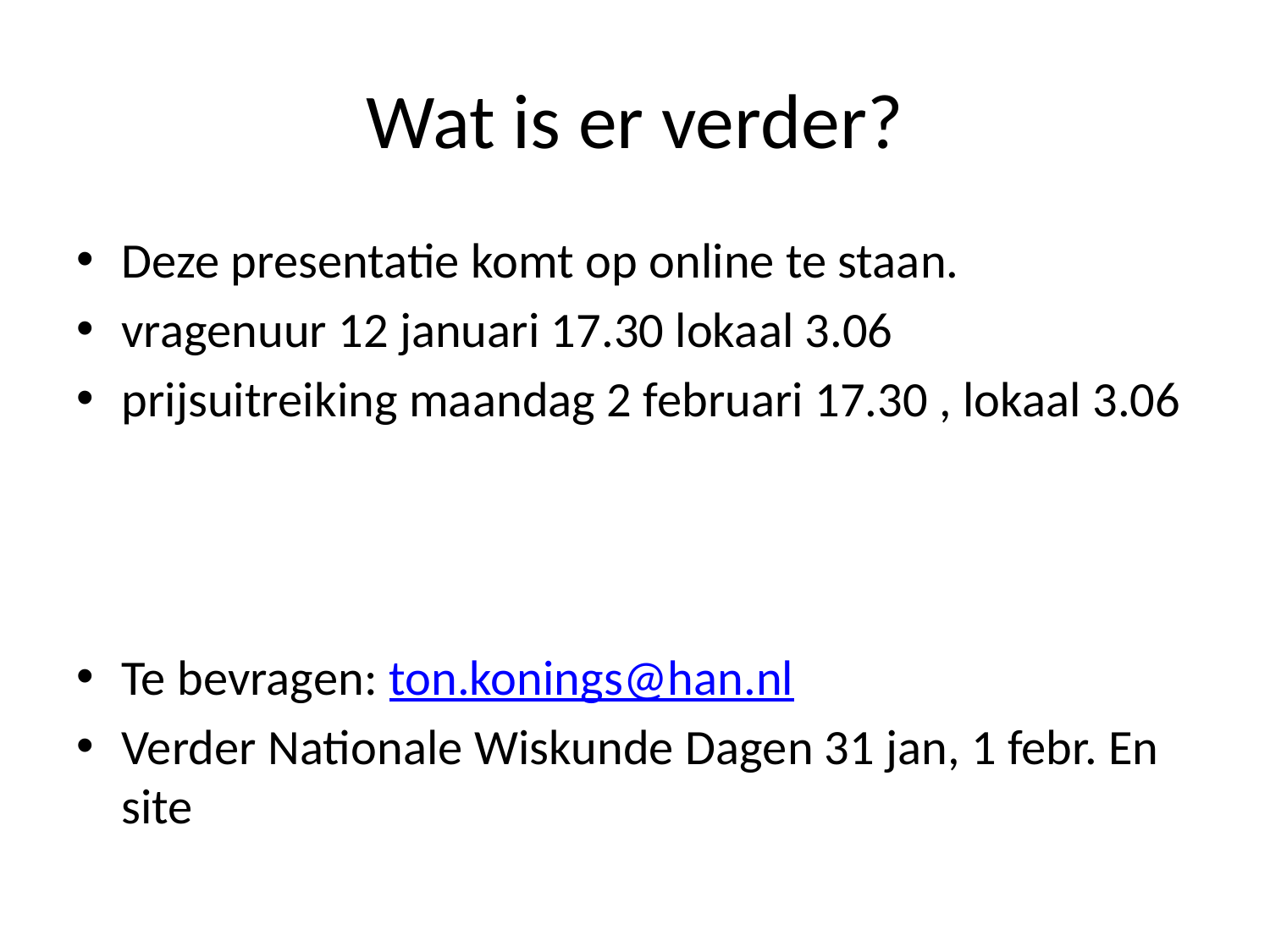

# Wat is er verder?
Deze presentatie komt op online te staan.
vragenuur 12 januari 17.30 lokaal 3.06
prijsuitreiking maandag 2 februari 17.30 , lokaal 3.06

Te bevragen: ton.konings@han.nl
Verder Nationale Wiskunde Dagen 31 jan, 1 febr. En site